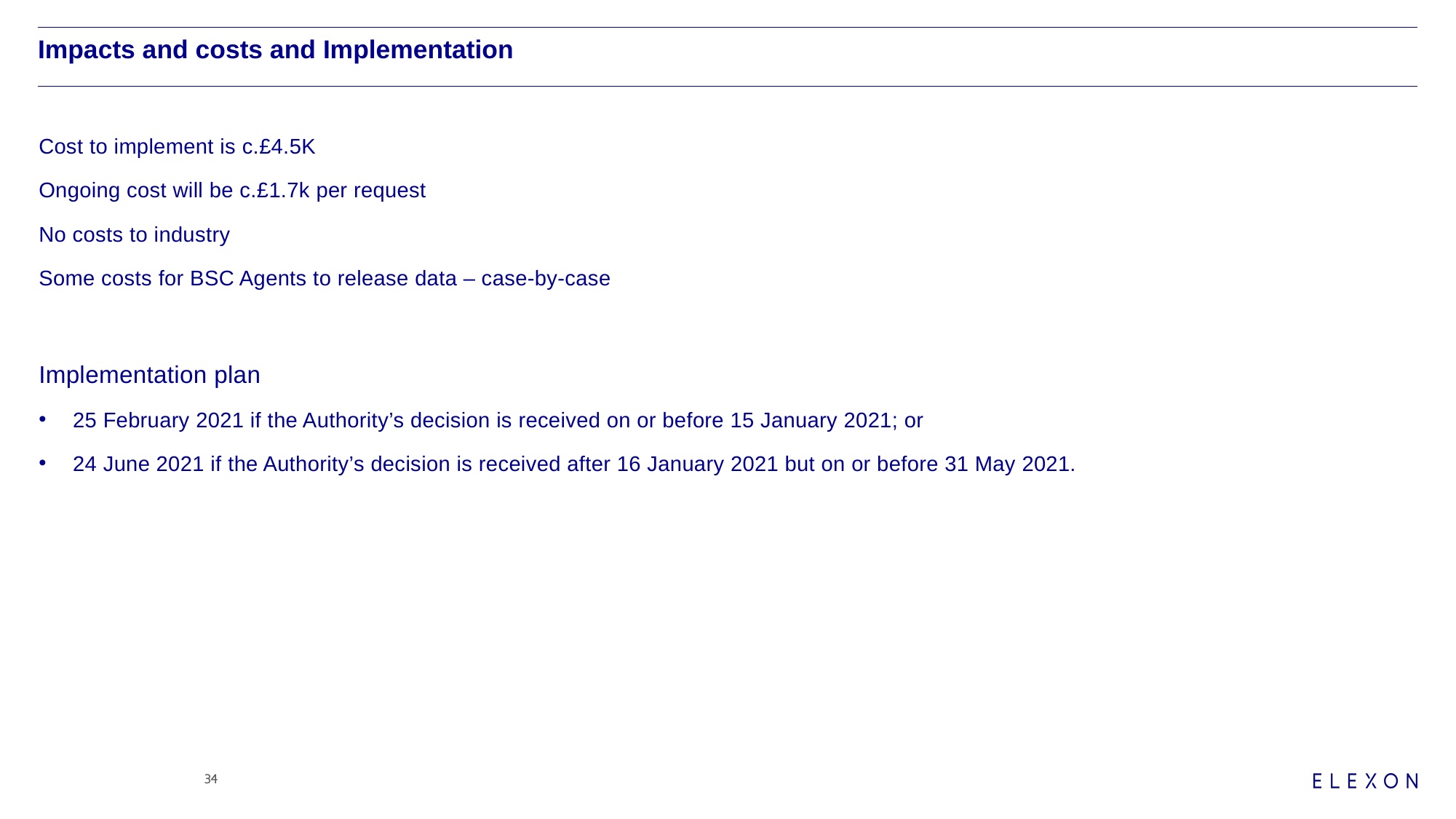

# Impacts and costs and Implementation
Cost to implement is c.£4.5K
Ongoing cost will be c.£1.7k per request
No costs to industry
Some costs for BSC Agents to release data – case-by-case

Implementation plan
25 February 2021 if the Authority’s decision is received on or before 15 January 2021; or
24 June 2021 if the Authority’s decision is received after 16 January 2021 but on or before 31 May 2021.

34